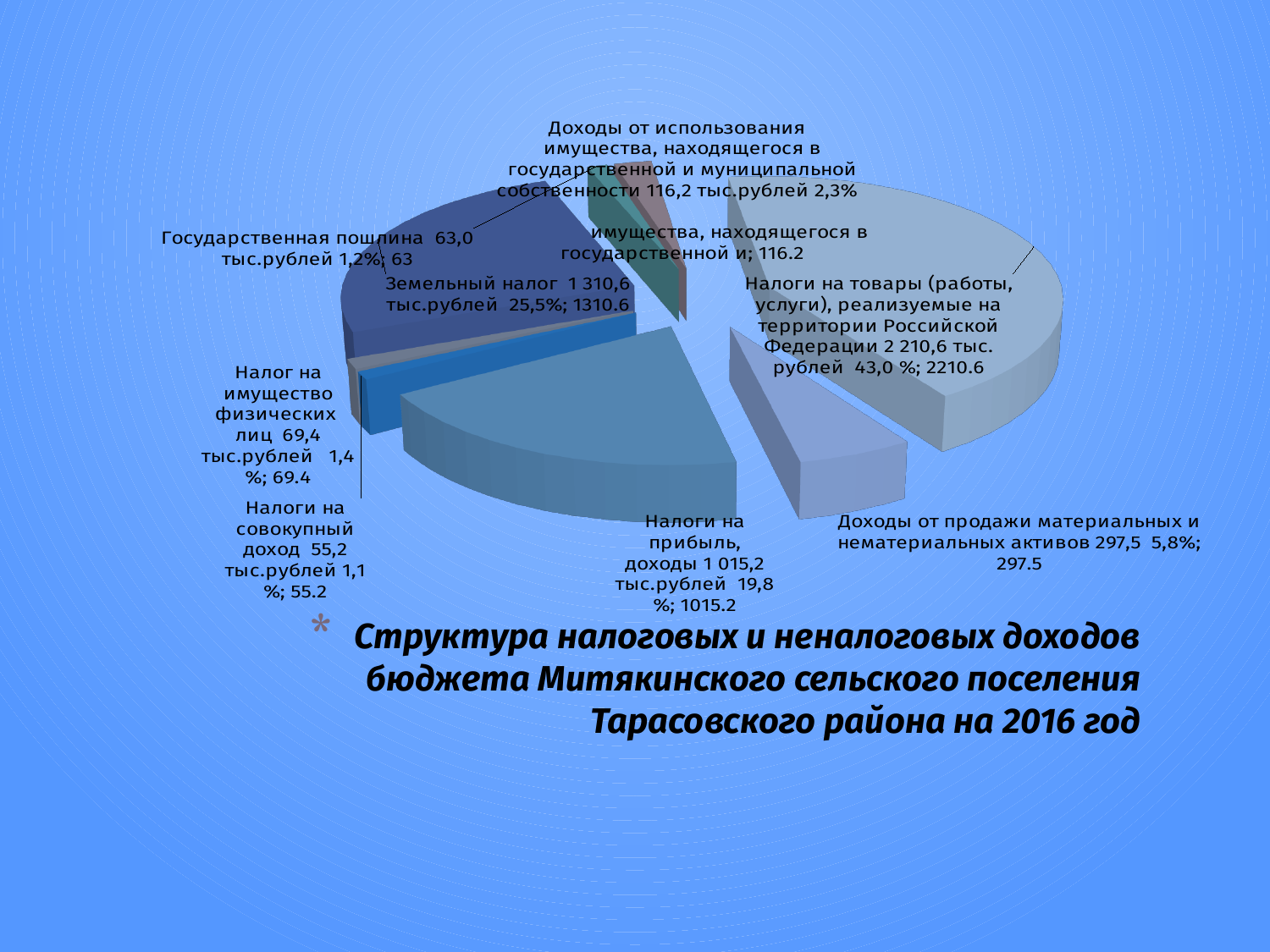

[unsupported chart]

# Структура налоговых и неналоговых доходов бюджета Митякинского сельского поселения Тарасовского района на 2016 год